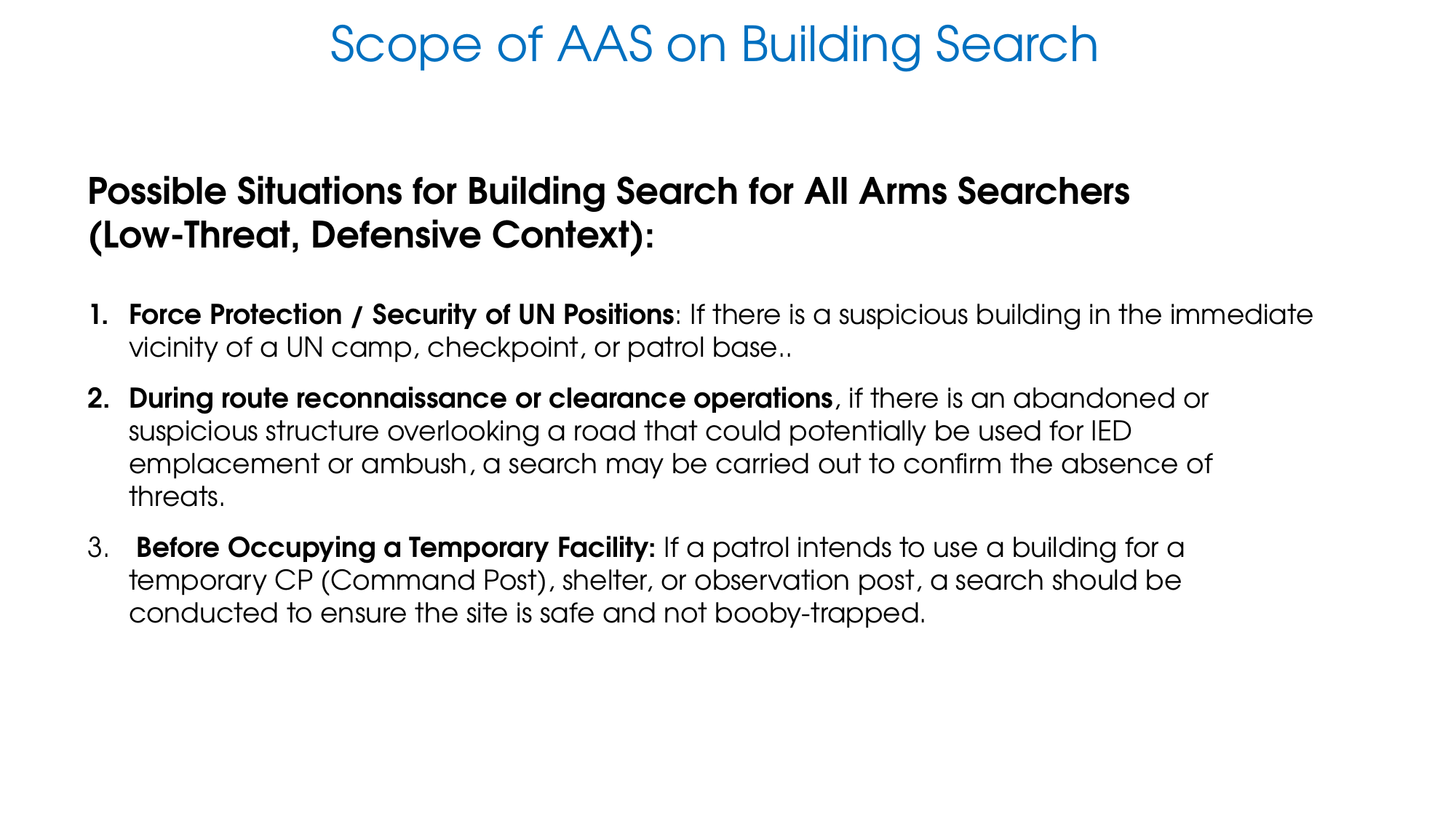

Scope of AAS on Building Search
Possible Situations for Building Search for All Arms Searchers
(Low-Threat, Defensive Context):

Force Protection / Security of UN Positions: If there is a suspicious building in the immediate vicinity of a UN camp, checkpoint, or patrol base..
During route reconnaissance or clearance operations, if there is an abandoned or suspicious structure overlooking a road that could potentially be used for IED emplacement or ambush, a search may be carried out to confirm the absence of threats.
 Before Occupying a Temporary Facility: If a patrol intends to use a building for a temporary CP (Command Post), shelter, or observation post, a search should be conducted to ensure the site is safe and not booby-trapped.